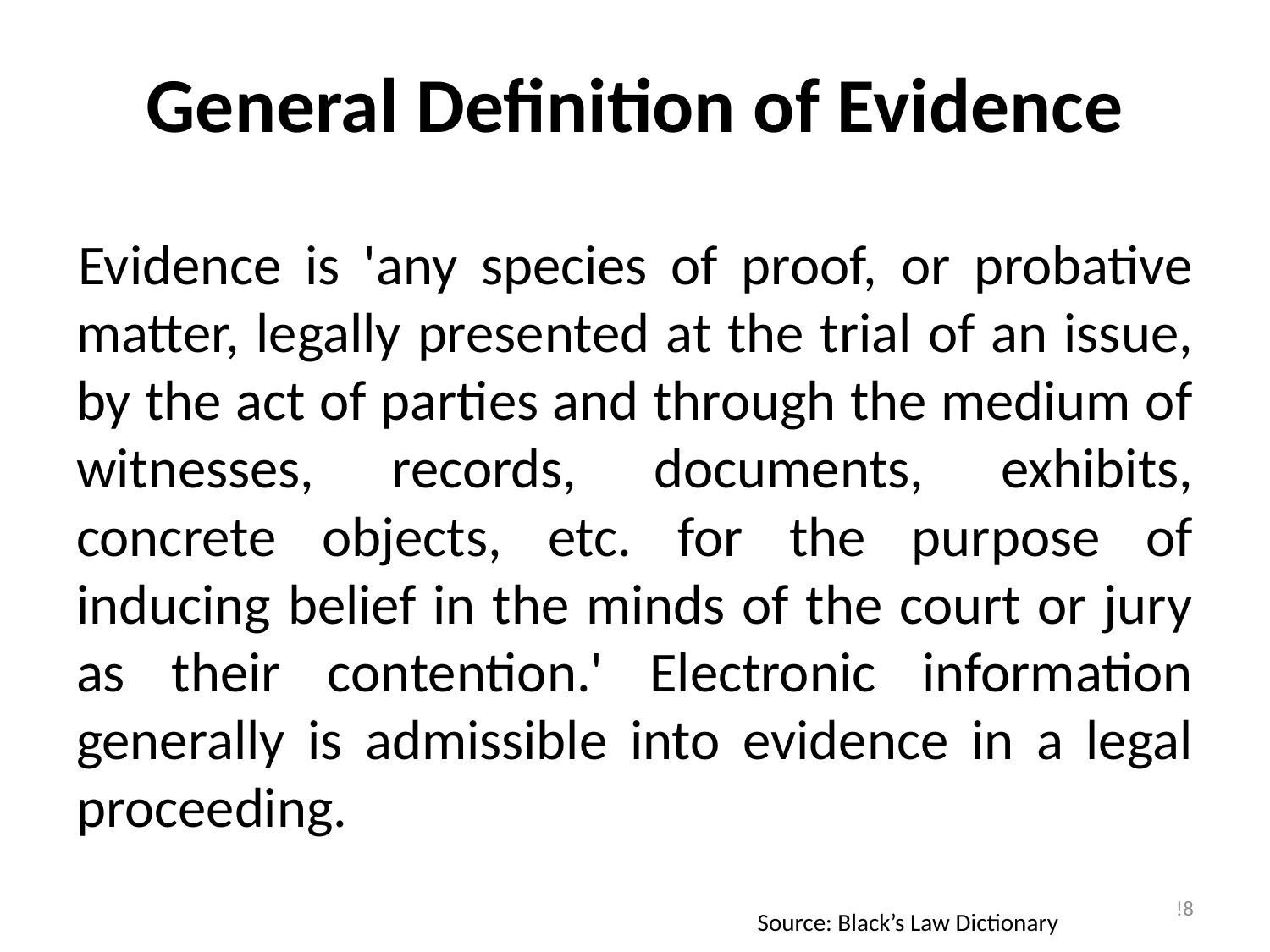

# General Definition of Evidence
Evidence is 'any species of proof, or probative matter, legally presented at the trial of an issue, by the act of parties and through the medium of witnesses, records, documents, exhibits, concrete objects, etc. for the purpose of inducing belief in the minds of the court or jury as their contention.' Electronic information generally is admissible into evidence in a legal proceeding.
!8
Source: Black’s Law Dictionary